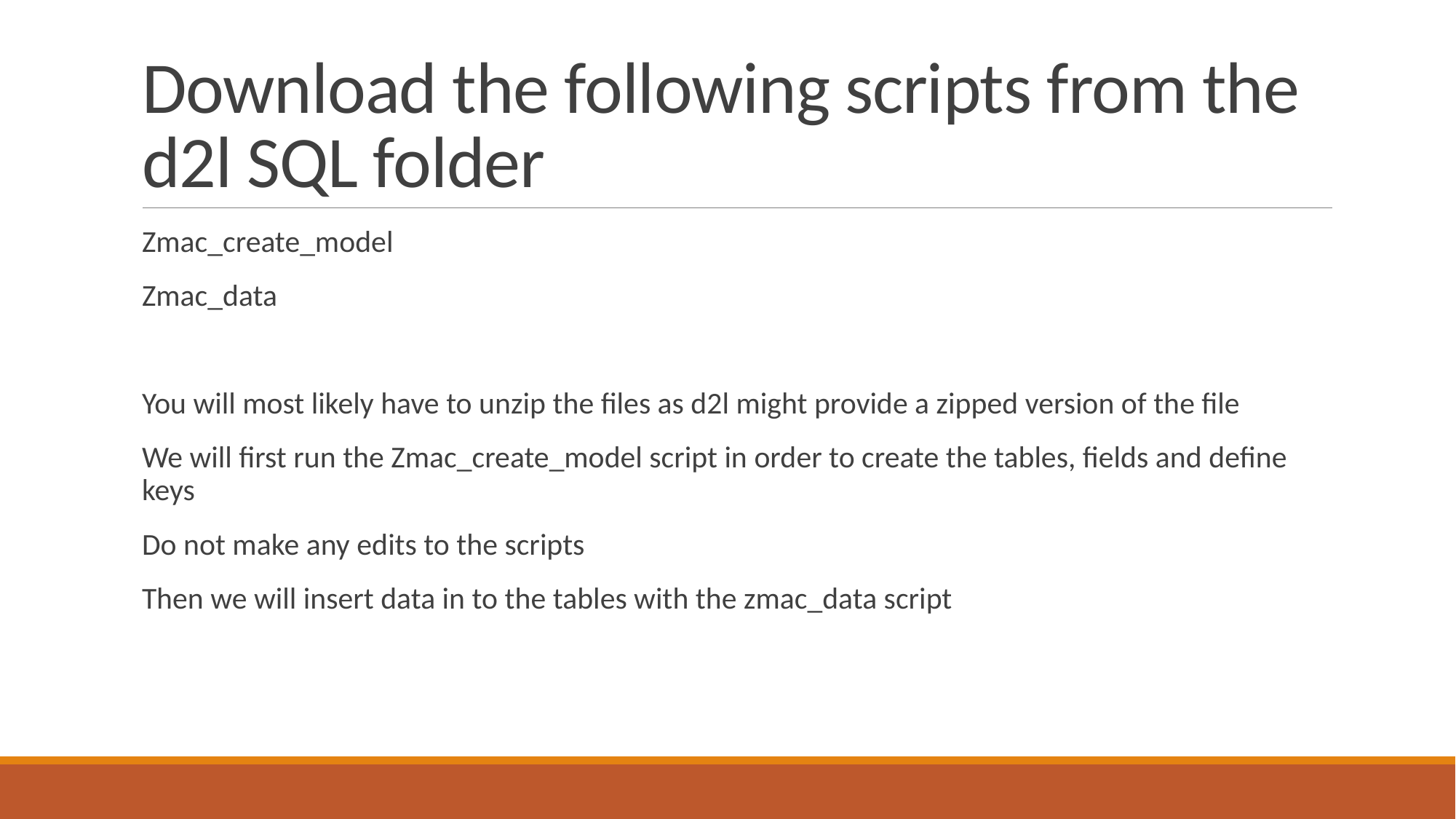

# Download the following scripts from the d2l SQL folder
Zmac_create_model
Zmac_data

You will most likely have to unzip the files as d2l might provide a zipped version of the file
We will first run the Zmac_create_model script in order to create the tables, fields and define keys
Do not make any edits to the scripts
Then we will insert data in to the tables with the zmac_data script